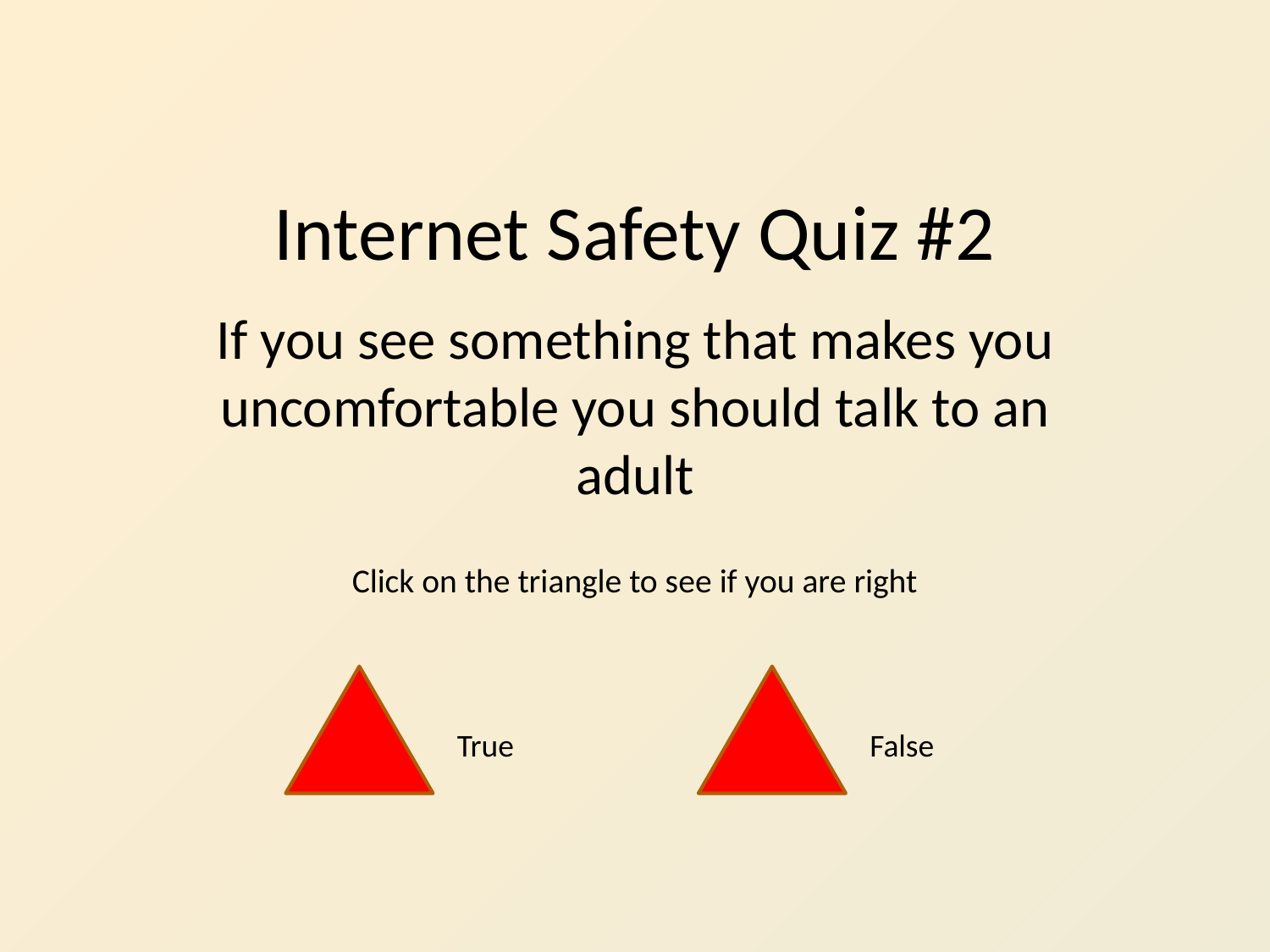

# Internet Safety Quiz #2
If you see something that makes you uncomfortable you should talk to an adult

Click on the triangle to see if you are right

True
False